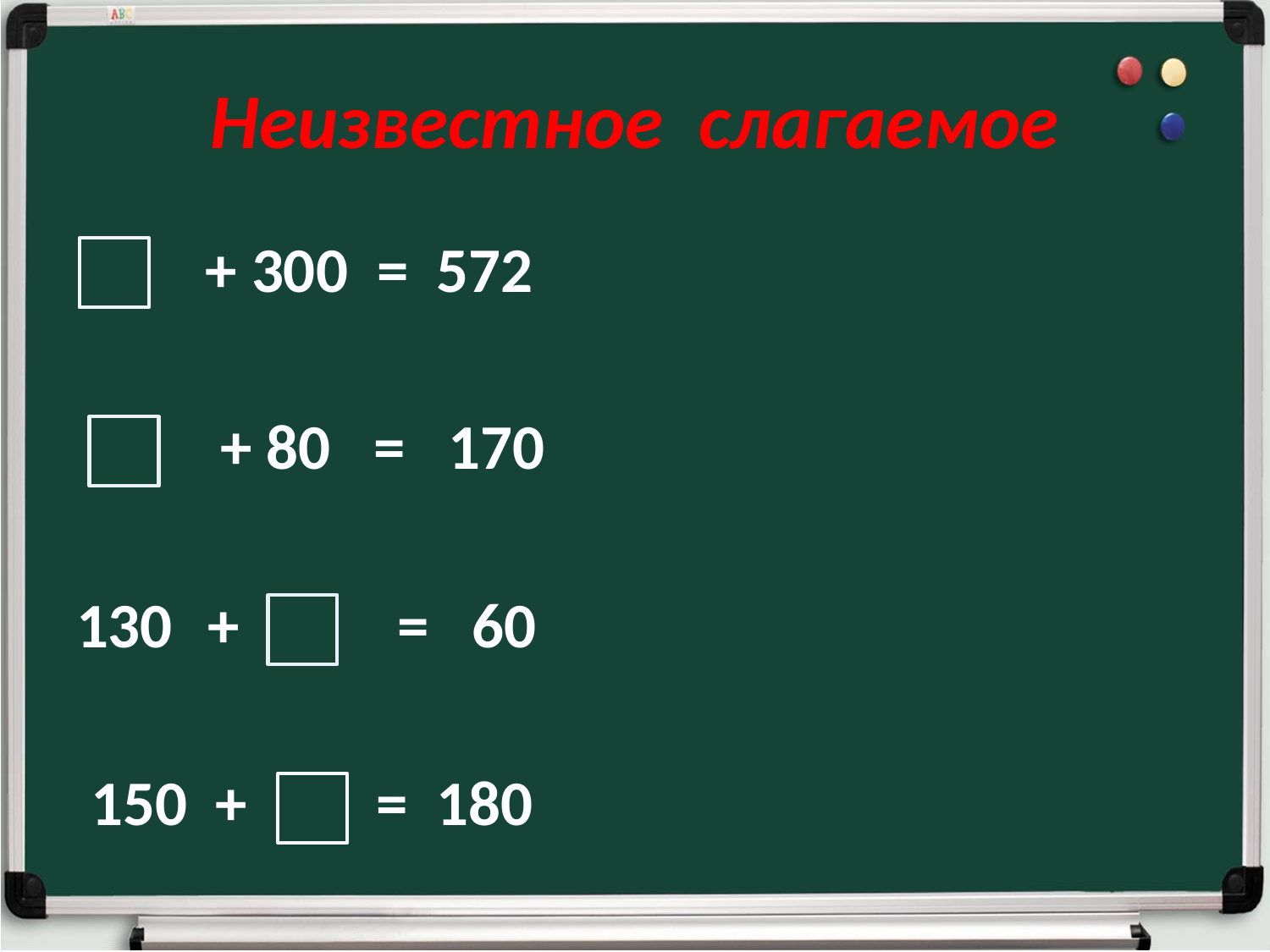

# Неизвестное  слагаемое
         + 300  =  572

          + 80   =   170

  +           =   60

 150  +         =  180